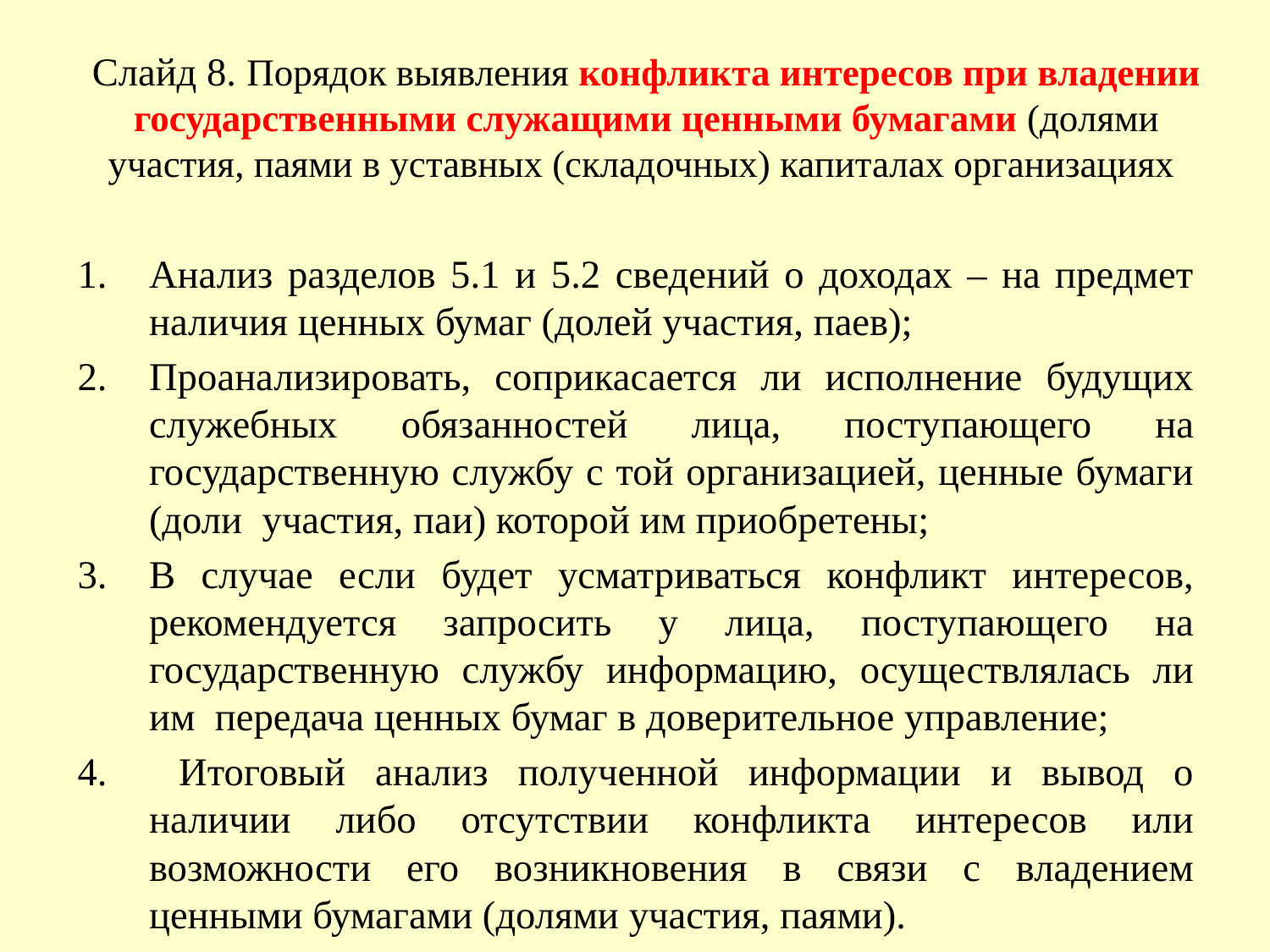

# Слайд 8. Порядок выявления конфликта интересов при владении государственными служащими ценными бумагами (долями участия, паями в уставных (складочных) капиталах организациях
Анализ разделов 5.1 и 5.2 сведений о доходах – на предмет наличия ценных бумаг (долей участия, паев);
Проанализировать, соприкасается ли исполнение будущих служебных обязанностей лица, поступающего на государственную службу с той организацией, ценные бумаги (доли  участия, паи) которой им приобретены;
В случае если будет усматриваться конфликт интересов, рекомендуется запросить у лица, поступающего на государственную службу информацию, осуществлялась ли им  передача ценных бумаг в доверительное управление;
 Итоговый анализ полученной информации и вывод о наличии либо отсутствии конфликта интересов или возможности его возникновения в связи с владением ценными бумагами (долями участия, паями).